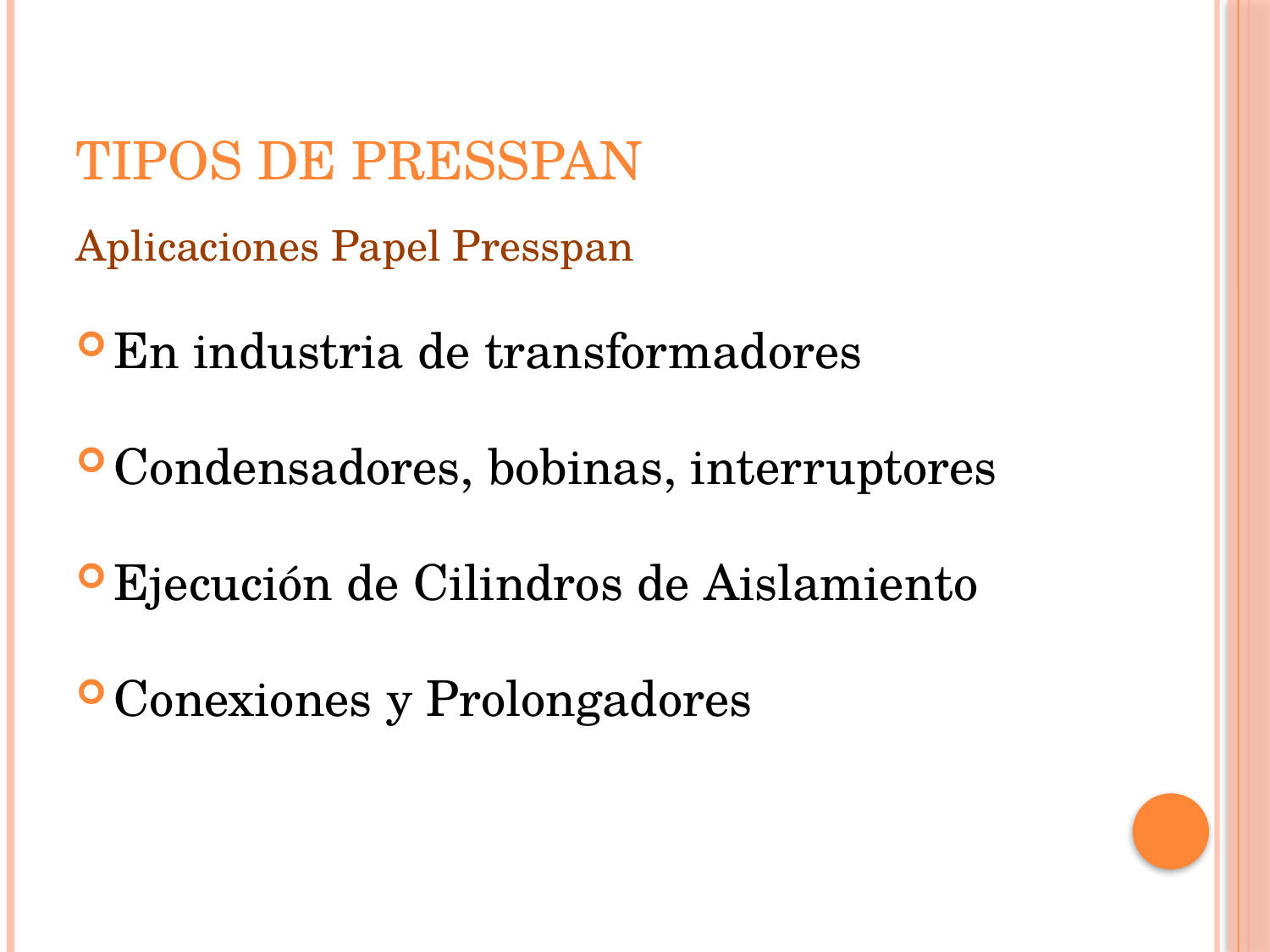

# Tipos de Presspan
Aplicaciones Papel Presspan

En industria de transformadores

Condensadores, bobinas, interruptores

Ejecución de Cilindros de Aislamiento

Conexiones y Prolongadores